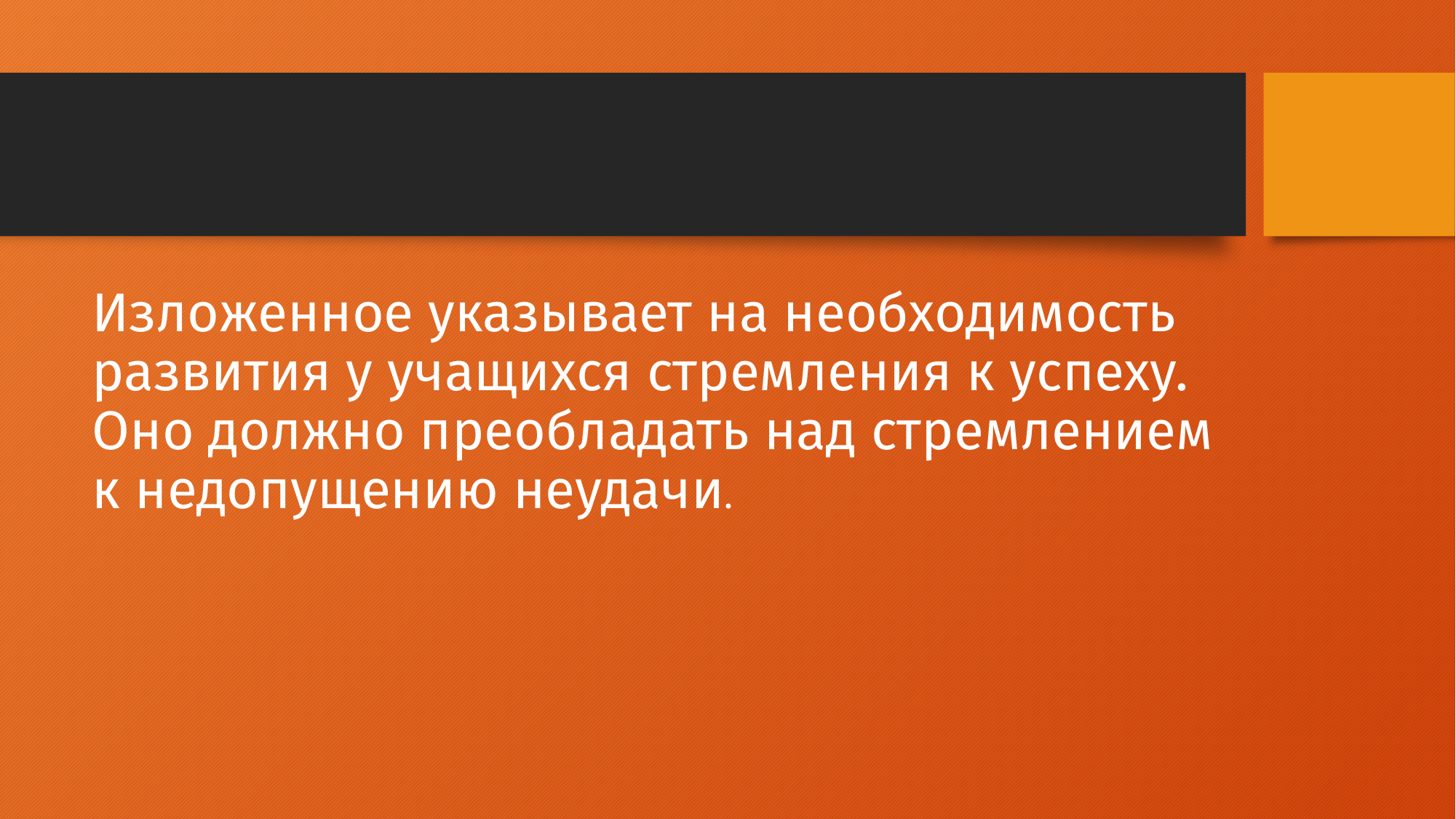

#
Изложенное указывает на необходимость развития у учащихся стремления к успеху. Оно должно преобладать над стремлением к недопущению неудачи.